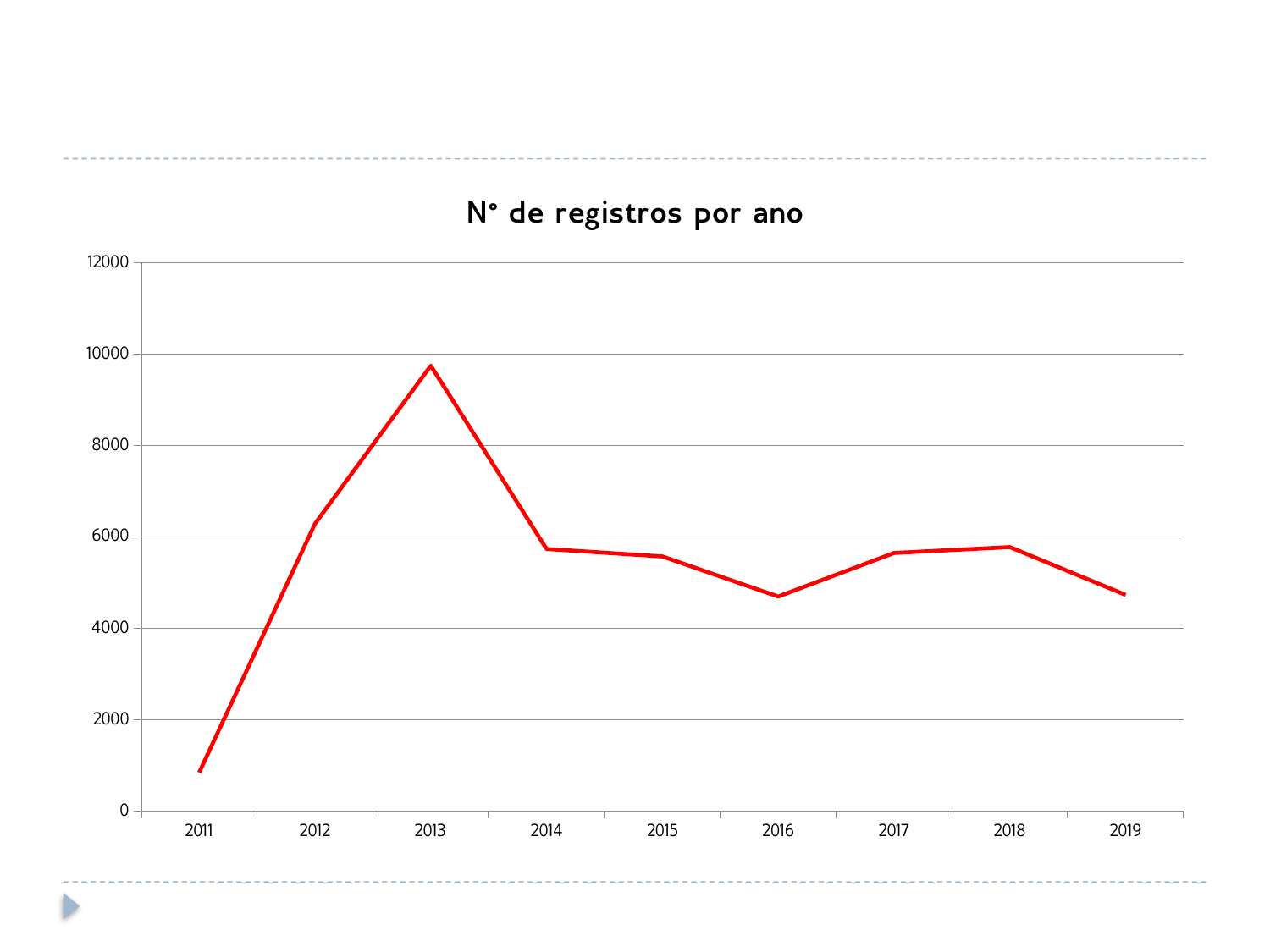

### Chart:

| Category | N° de registros por ano |
|---|---|
| 2011 | 844.0 |
| 2012 | 6289.0 |
| 2013 | 9748.0 |
| 2014 | 5737.0 |
| 2015 | 5574.0 |
| 2016 | 4696.0 |
| 2017 | 5650.0 |
| 2018 | 5778.0 |
| 2019 | 4732.0 |